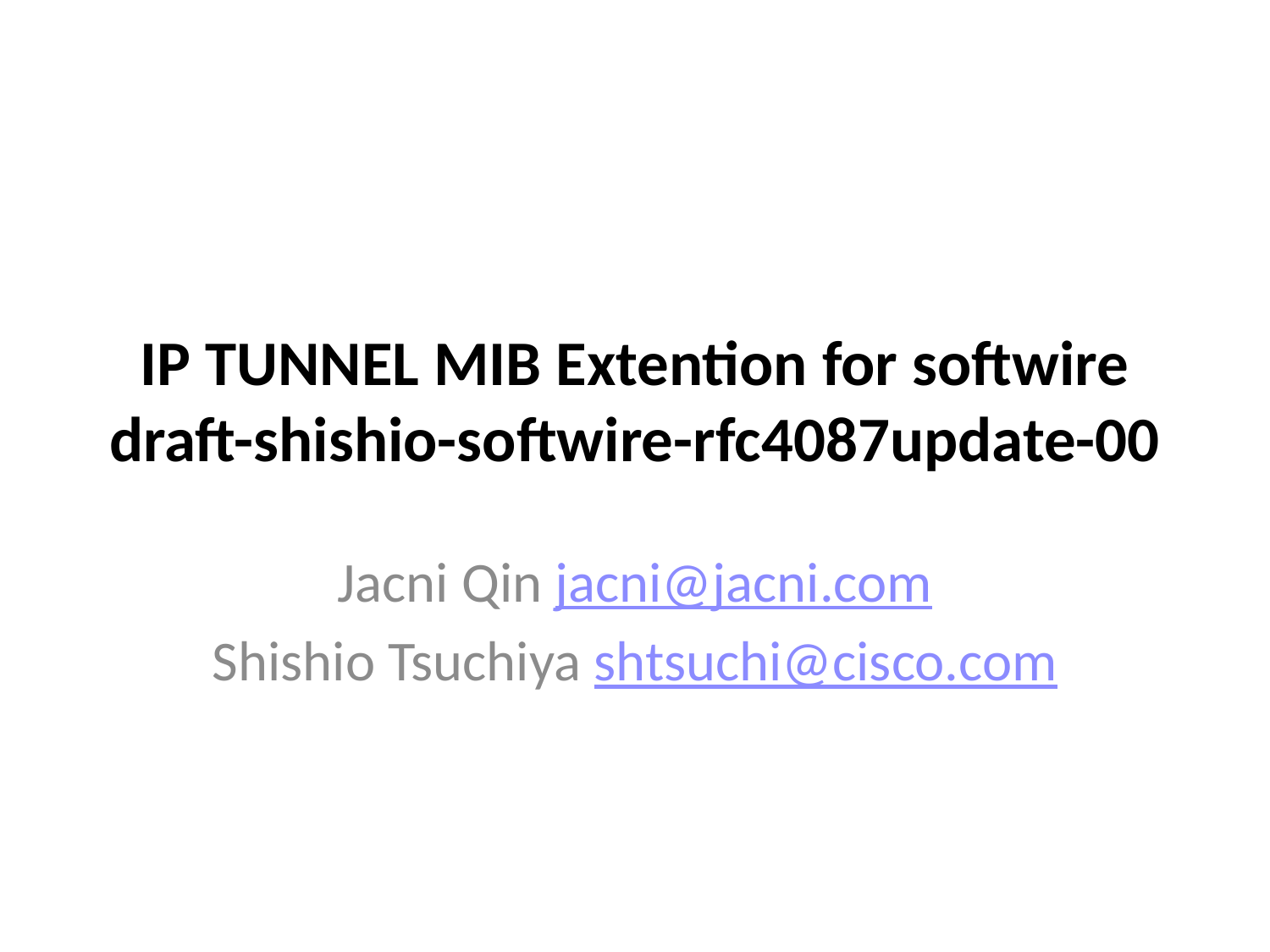

# IP TUNNEL MIB Extention for softwire draft-shishio-softwire-rfc4087update-00
Jacni Qin jacni@jacni.com
Shishio Tsuchiya shtsuchi@cisco.com